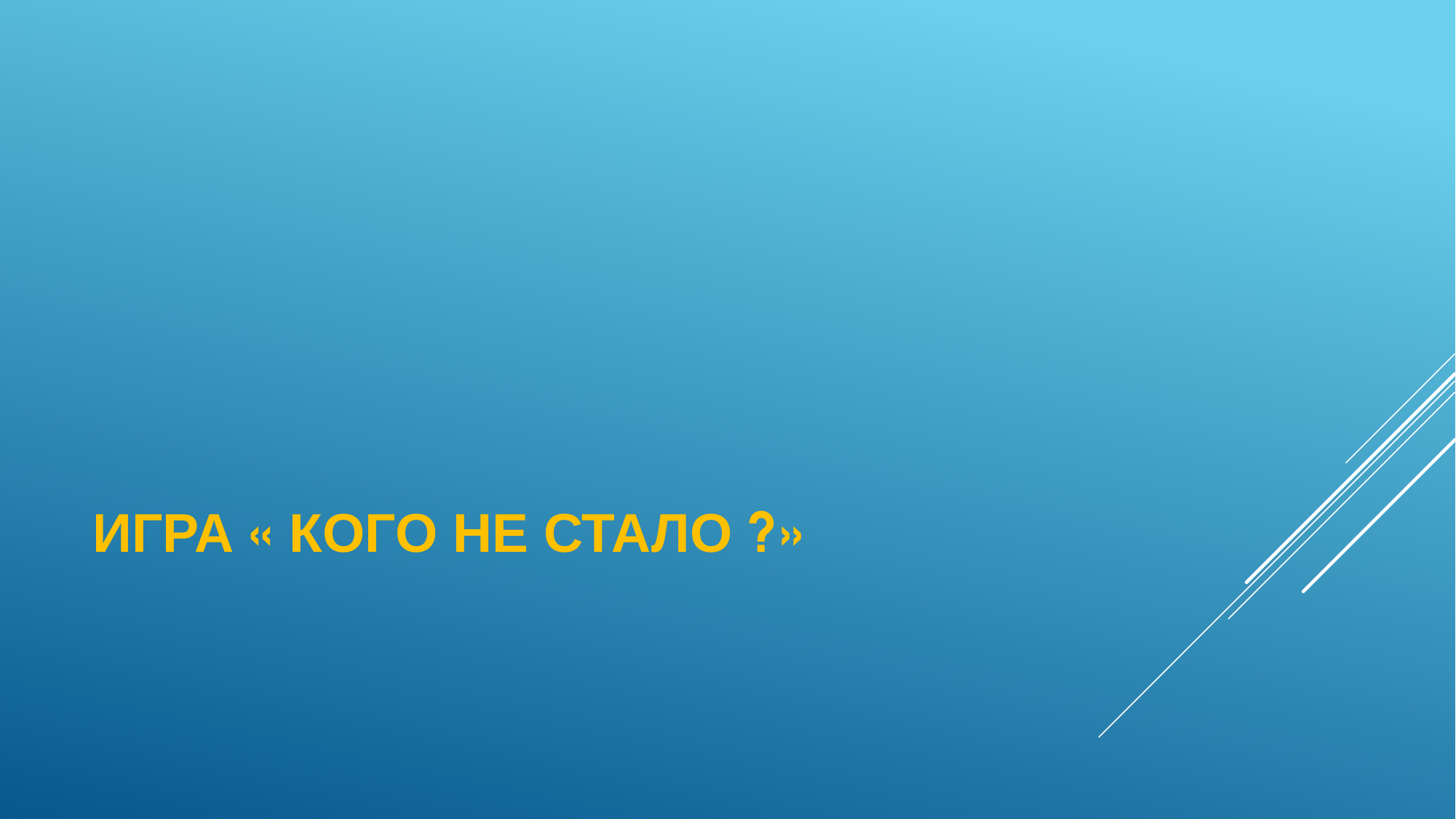

# ИГРА « Кого НЕ СТАЛО ?»